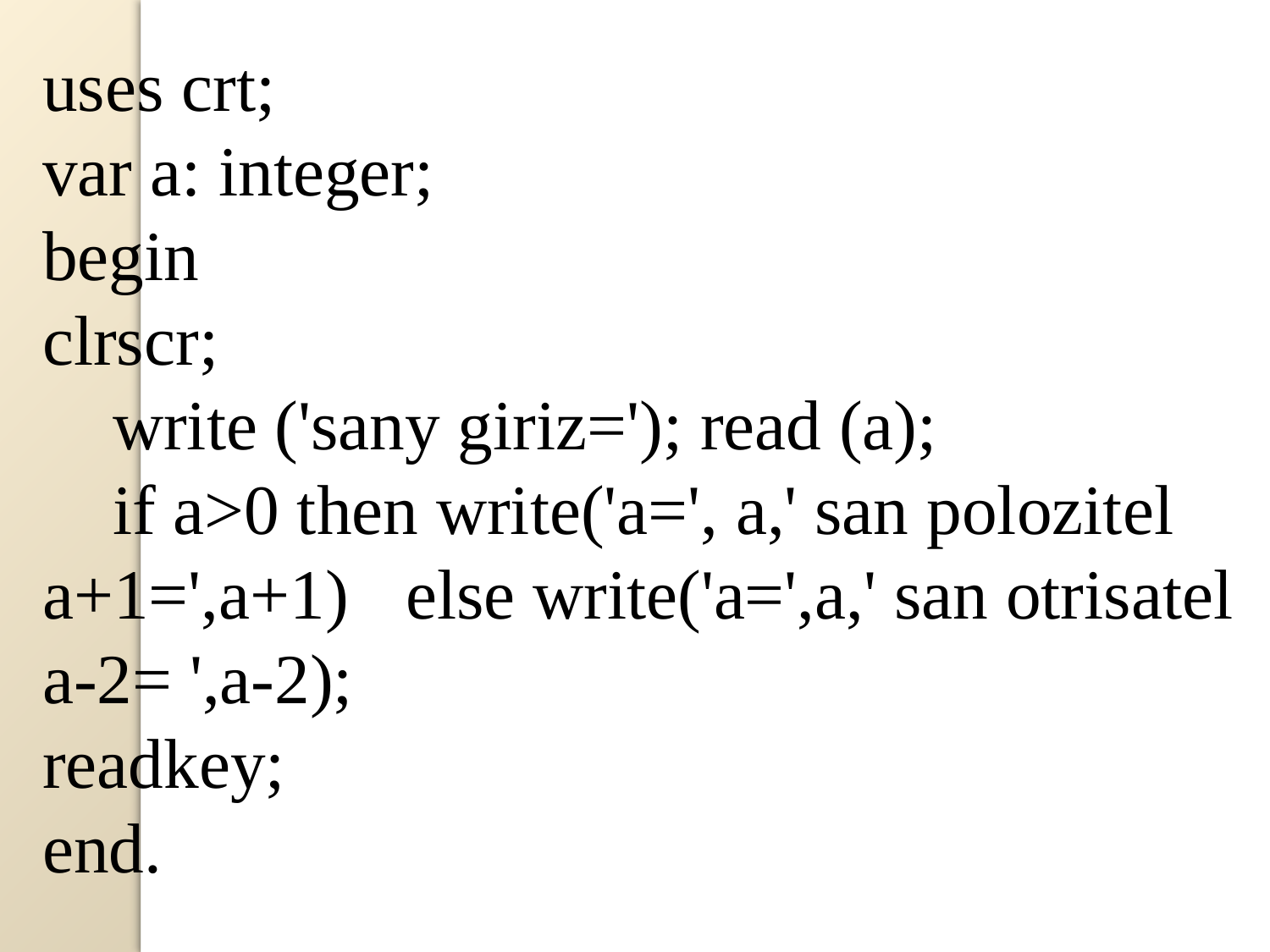

uses crt;
var a: integer;
begin
clrscr;
    write ('sany giriz='); read (a);
    if a>0 then write('a=', a,' san polozitel a+1=',a+1)   else write('a=',a,' san otrisatel a-2= ',a-2);
readkey;
end.